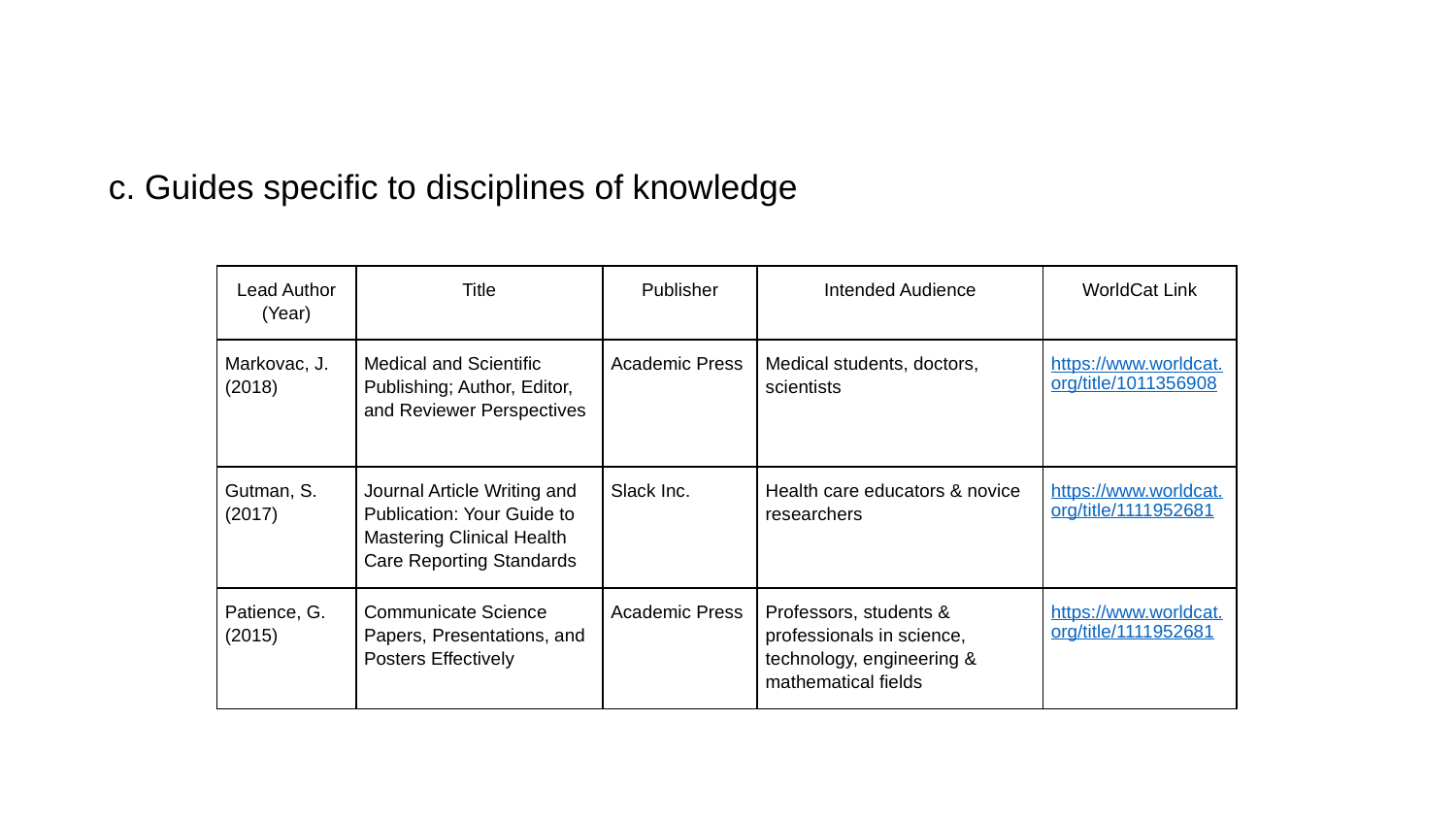

Guides specific to disciplines of knowledge

| Lead Author (Year) | Title | Publisher | Intended Audience | WorldCat Link |
| --- | --- | --- | --- | --- |
| Markovac, J. (2018) | Medical and Scientific Publishing; Author, Editor, and Reviewer Perspectives | Academic Press | Medical students, doctors, scientists | https://www.worldcat.org/title/1011356908 |
| Gutman, S. (2017) | Journal Article Writing and Publication: Your Guide to Mastering Clinical Health Care Reporting Standards | Slack Inc. | Health care educators & novice researchers | https://www.worldcat.org/title/1111952681 |
| Patience, G. (2015) | Communicate Science Papers, Presentations, and Posters Effectively | Academic Press | Professors, students & professionals in science, technology, engineering & mathematical fields | https://www.worldcat.org/title/1111952681 |